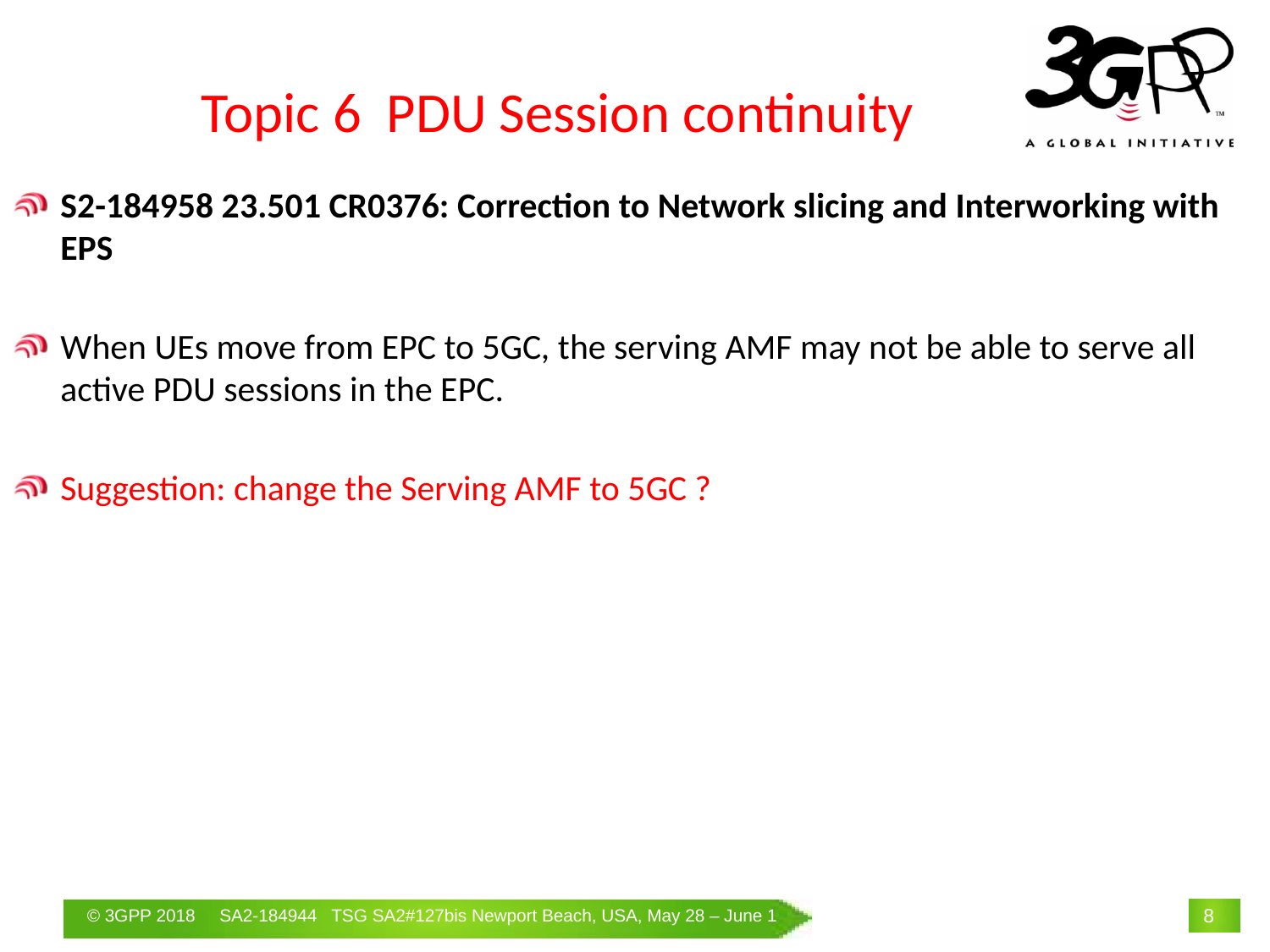

# Topic 6  PDU Session continuity
S2-184958 23.501 CR0376: Correction to Network slicing and Interworking with EPS

When UEs move from EPC to 5GC, the serving AMF may not be able to serve all active PDU sessions in the EPC.

Suggestion: change the Serving AMF to 5GC ?